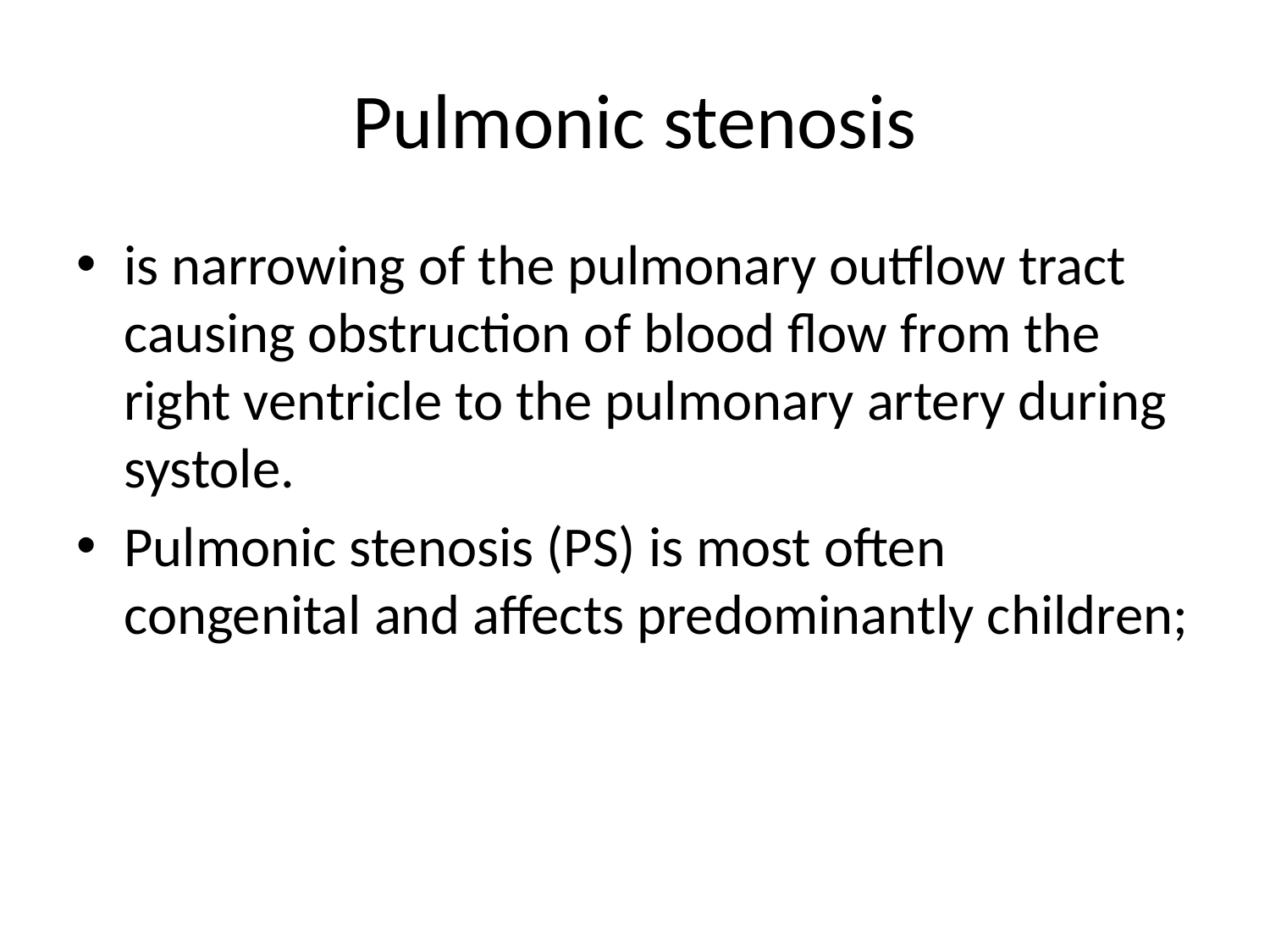

# Pulmonic stenosis
is narrowing of the pulmonary outflow tract causing obstruction of blood flow from the right ventricle to the pulmonary artery during systole.
Pulmonic stenosis (PS) is most often congenital and affects predominantly children;